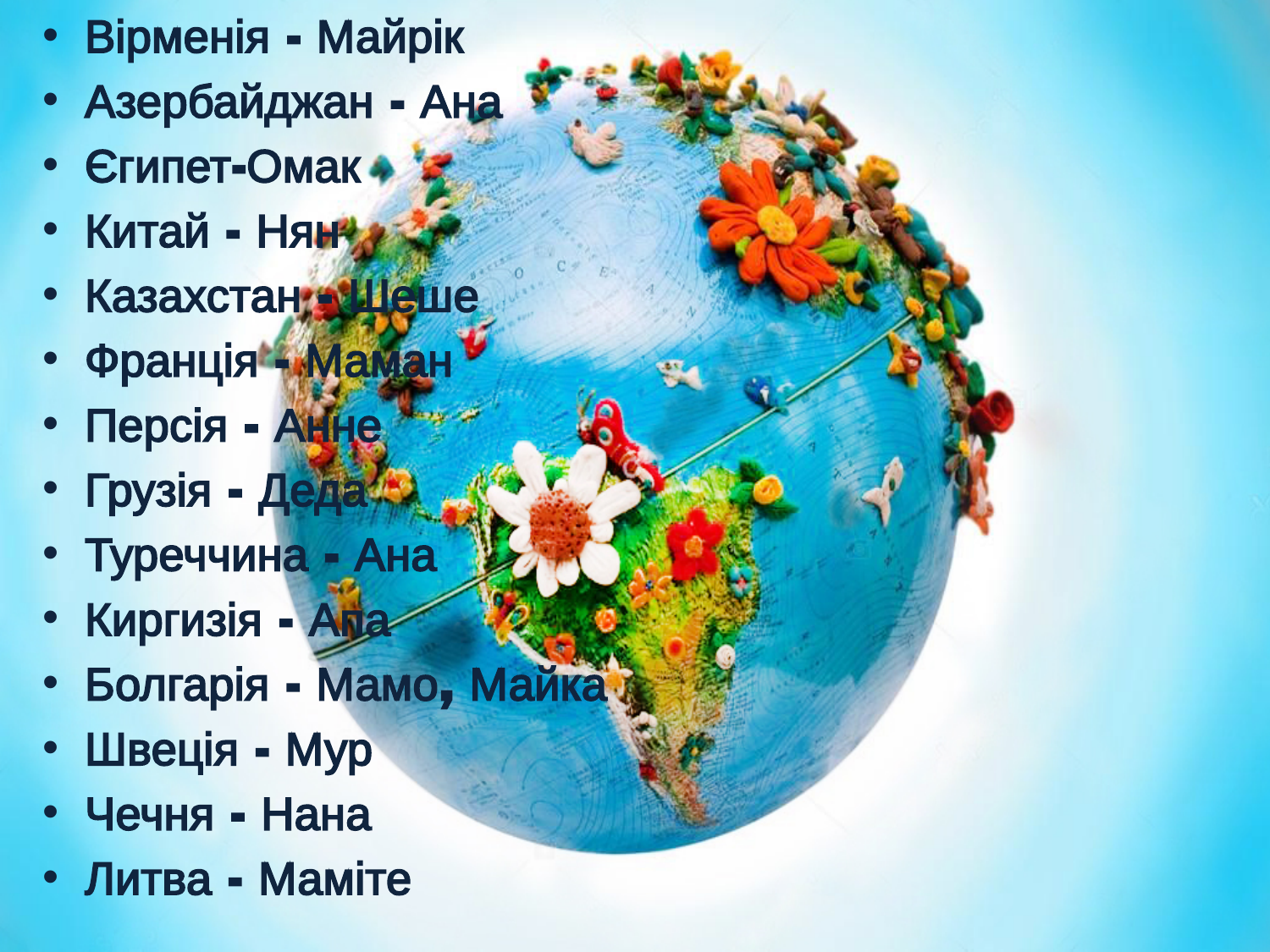

Вірменія - Майрік
Азербайджан - Ана
Єгипет-Омак
Китай - Нян
Казахстан - Шеше
Франція - Маман
Персія - Анне
Грузія - Деда
Туреччина - Ана
Киргизія - Апа
Болгарія - Мамо, Майка
Швеція - Мур
Чечня - Нана
Литва - Маміте